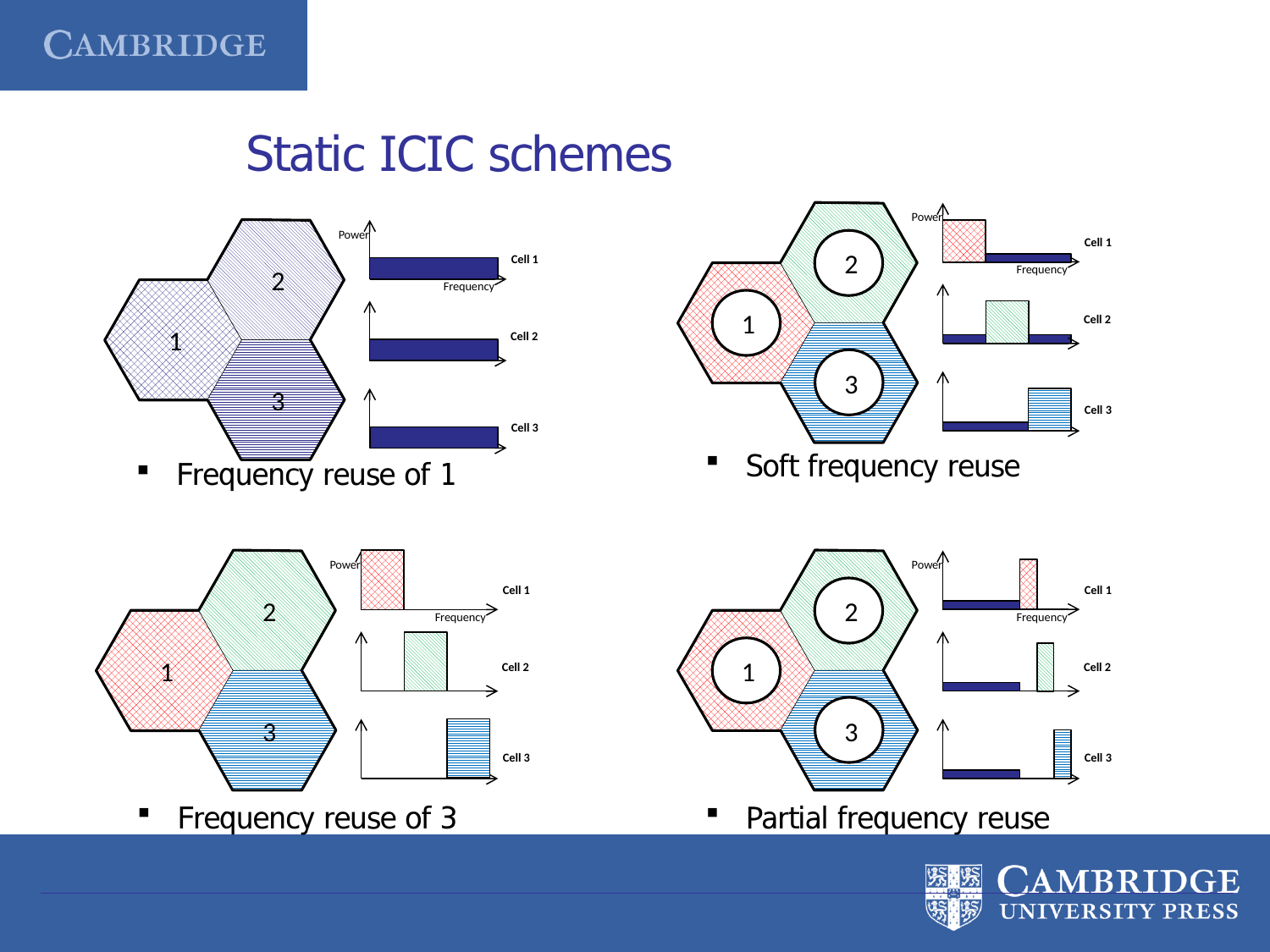

Static ICIC schemes

Power

Cell 1

2

Frequency

1

Cell 2

3

Cell 3

Power
Cell 1
2

Frequency

1
Cell 2

3
Cell 3

Soft frequency reuse
Frequency reuse of 1

Power
Cell 1
2
Frequency

1
Cell 2

3

Cell 3

Power

Cell 1

2

Frequency

1
Cell 2

3

Cell 3

Frequency reuse of 3
Partial frequency reuse